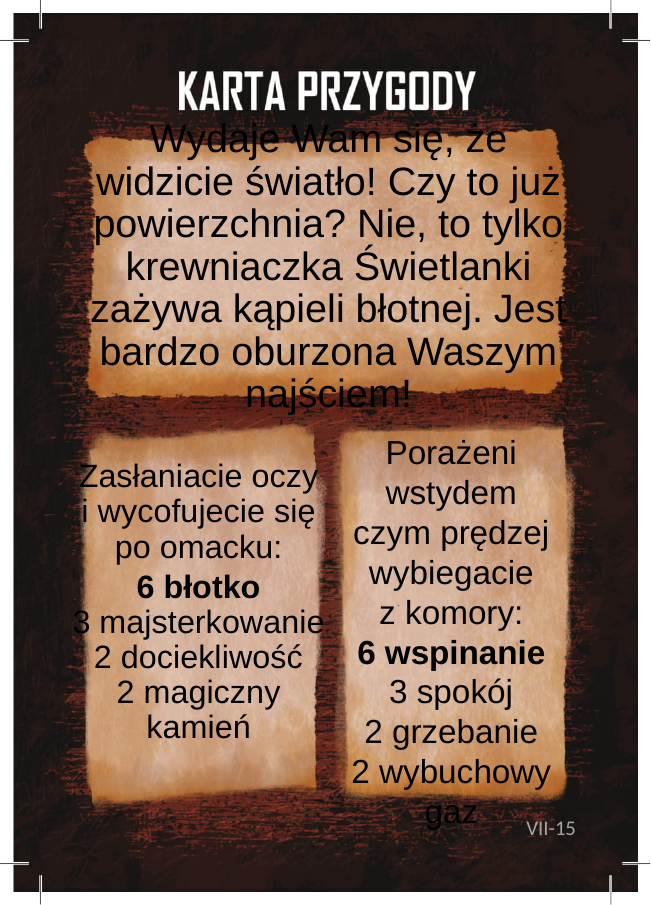

# Wydaje Wam się, że widzicie światło! Czy to już powierzchnia? Nie, to tylko krewniaczka Świetlanki zażywa kąpieli błotnej. Jest bardzo oburzona Waszym najściem!
Porażeni wstydem czym prędzej wybiegacie
z komory:
6 wspinanie
3 spokój
2 grzebanie
2 wybuchowy gaz
Zasłaniacie oczy
i wycofujecie się po omacku:
6 błotko
3 majsterkowanie
2 dociekliwość
2 magiczny kamień
VII-15